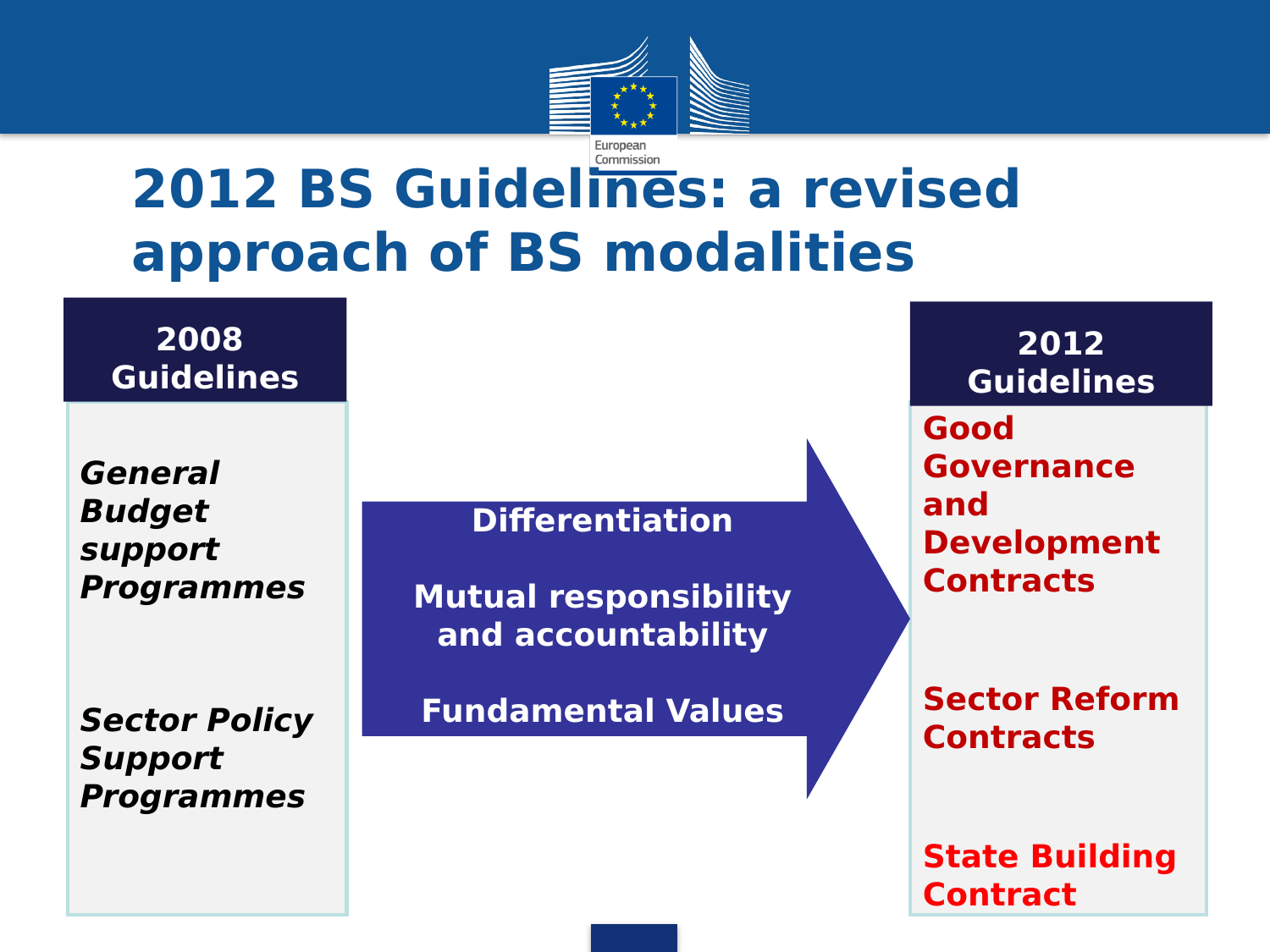

# 2012 BS Guidelines: a revised approach of BS modalities
2008  Guidelines
2012 Guidelines

Good Governance and Development Contracts

Sector Reform Contracts

State Building Contract

General Budget support Programmes

Sector Policy Support Programmes

Differentiation

Mutual responsibility and accountability

Fundamental Values

9